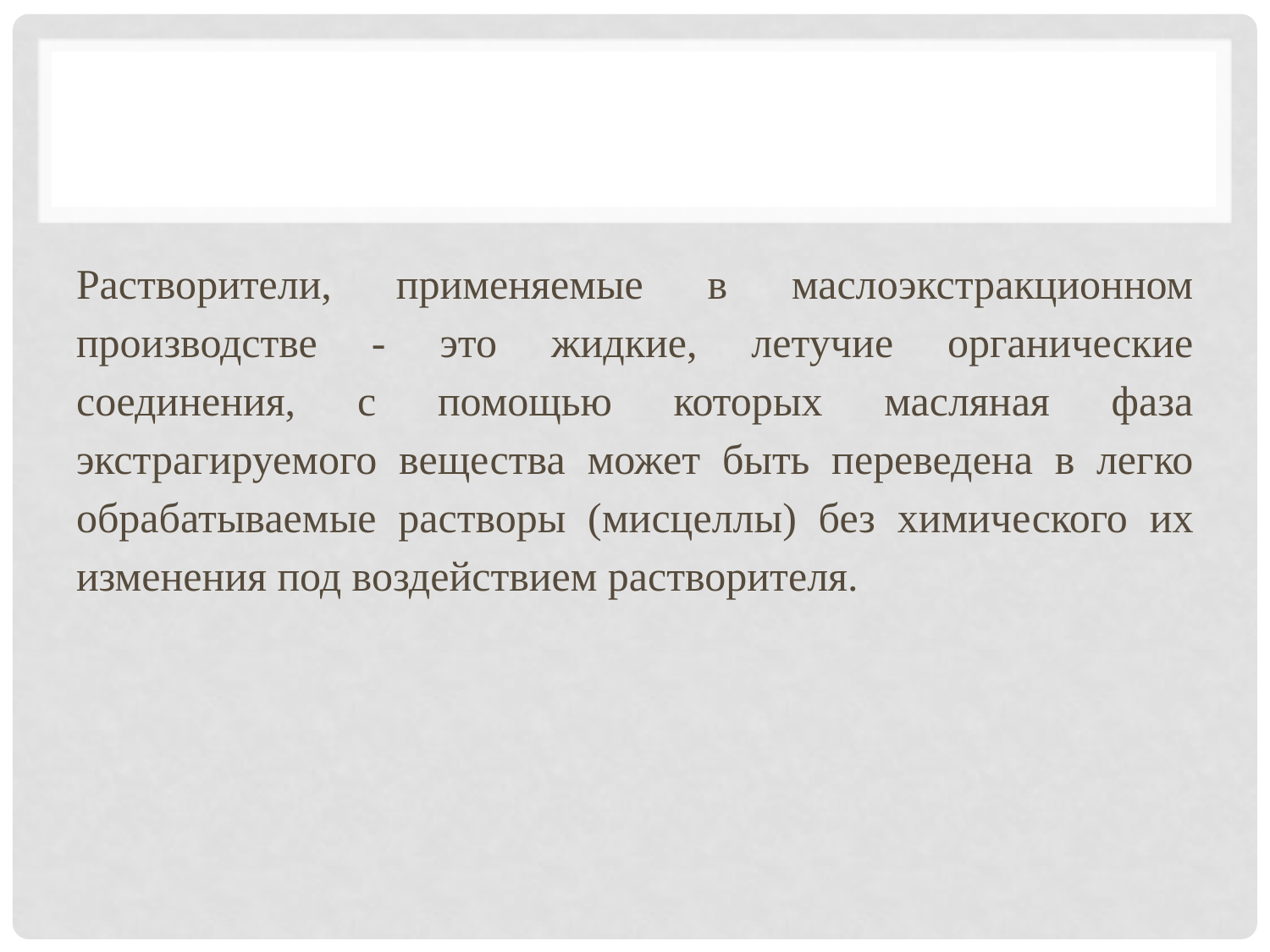

Растворители, применяемые в маслоэкстракционном производстве - это жидкие, летучие органические соединения, с помощью которых масляная фаза экстрагируемого вещества может быть переведена в легко обрабатываемые растворы (мисцеллы) без химического их изменения под воздействием растворителя.